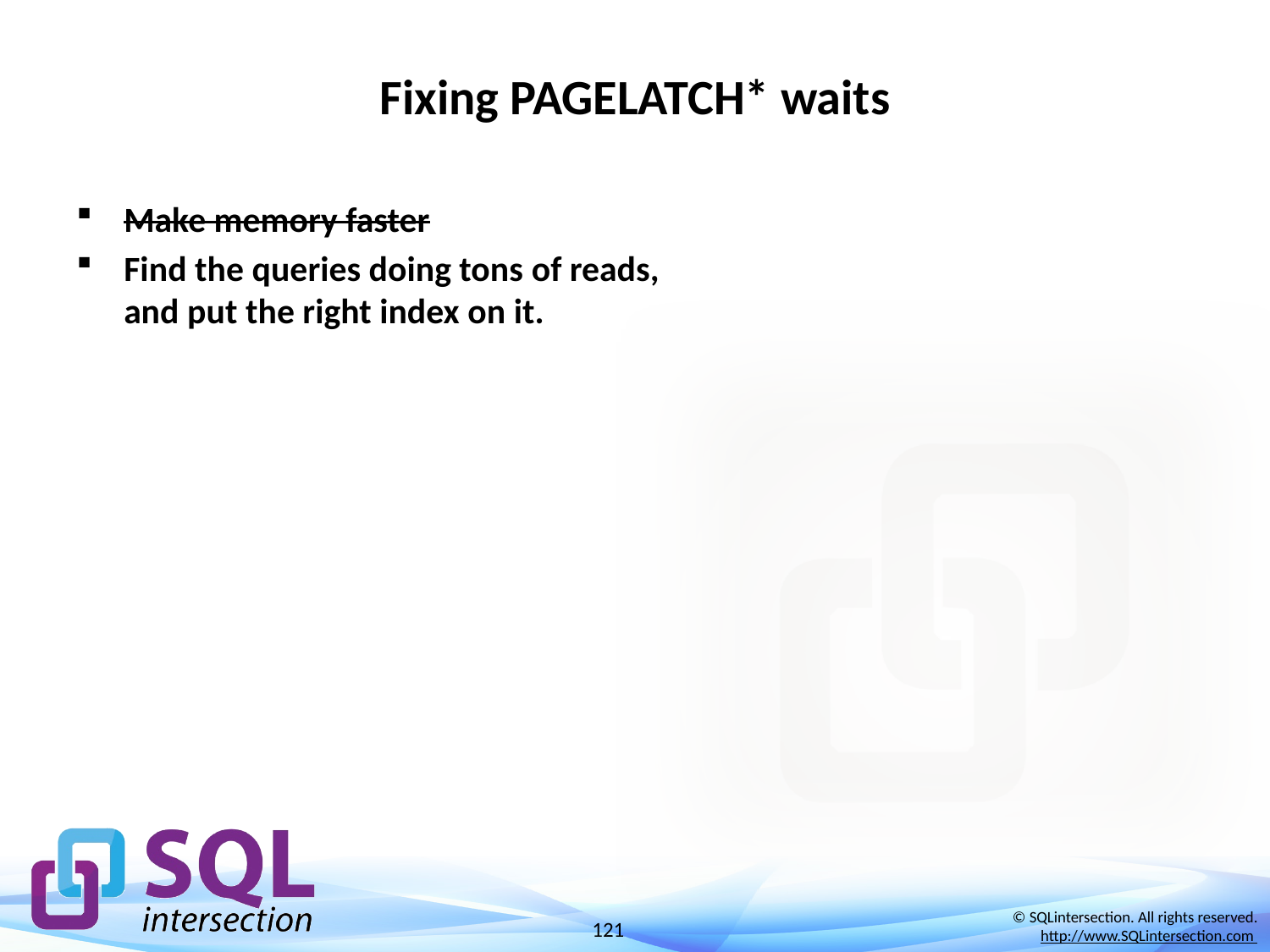

# Fixing PAGELATCH* waits
Make memory faster
Find the queries doing tons of reads,
and put the right index on it.